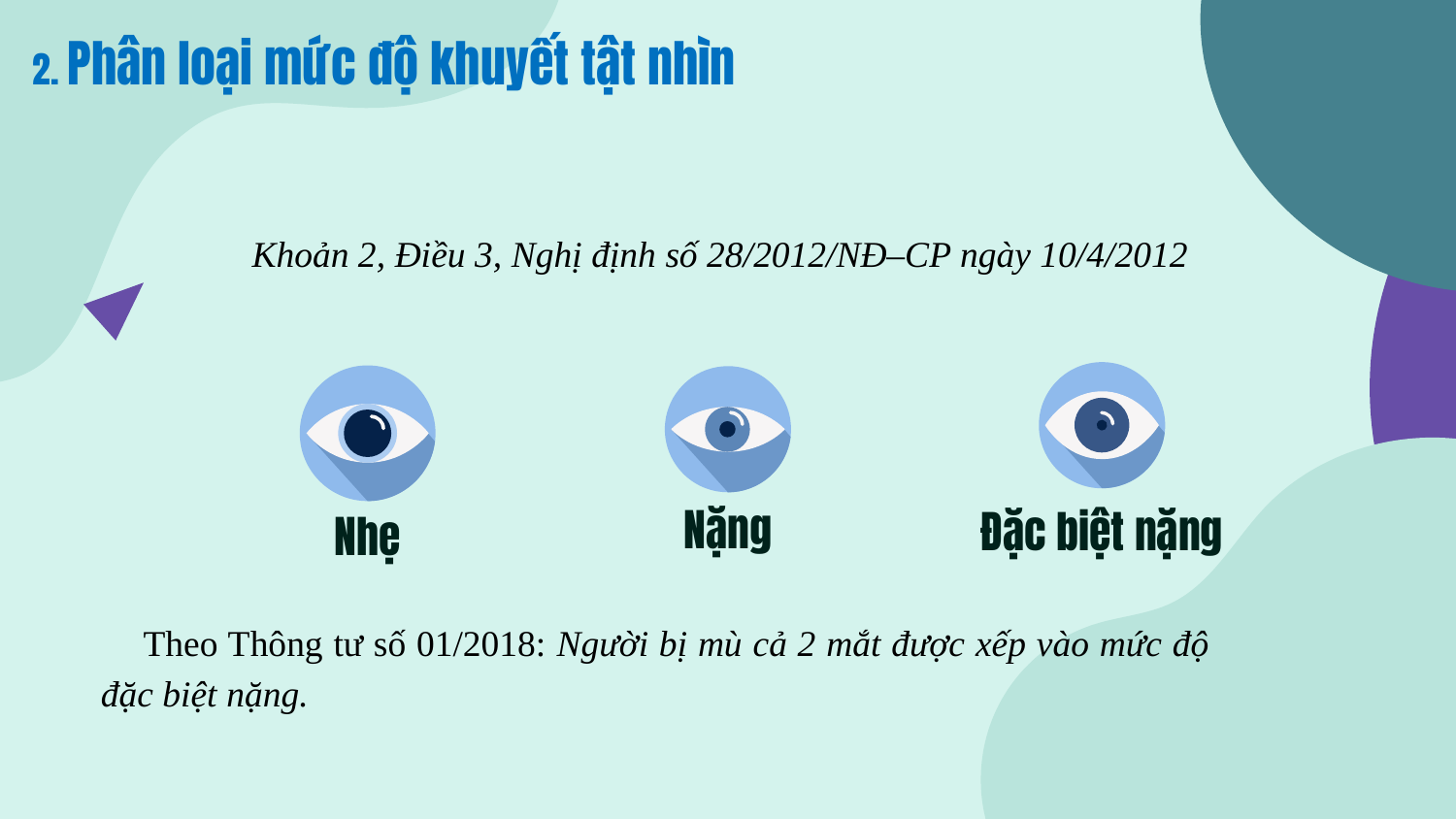

2. Phân loại mức độ khuyết tật nhìn
# Khoản 2, Điều 3, Nghị định số 28/2012/NĐ–CP ngày 10/4/2012

Nặng
Đặc biệt nặng
Nhẹ
Theo Thông tư số 01/2018: Người bị mù cả 2 mắt được xếp vào mức độ đặc biệt nặng.